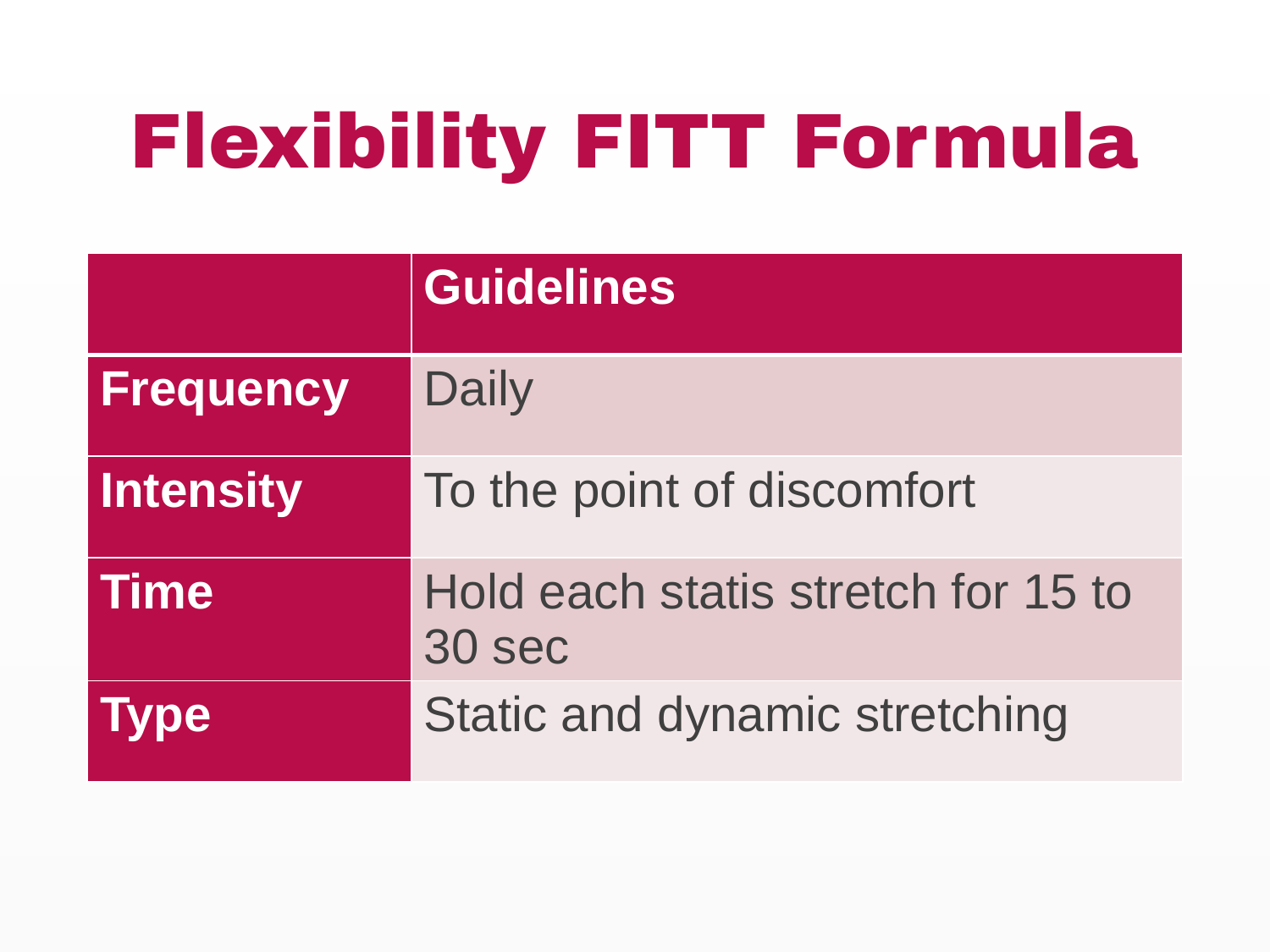

# Flexibility FITT Formula
|  | Guidelines |
| --- | --- |
| Frequency | Daily |
| Intensity | To the point of discomfort |
| Time | Hold each statis stretch for 15 to 30 sec |
| Type | Static and dynamic stretching |